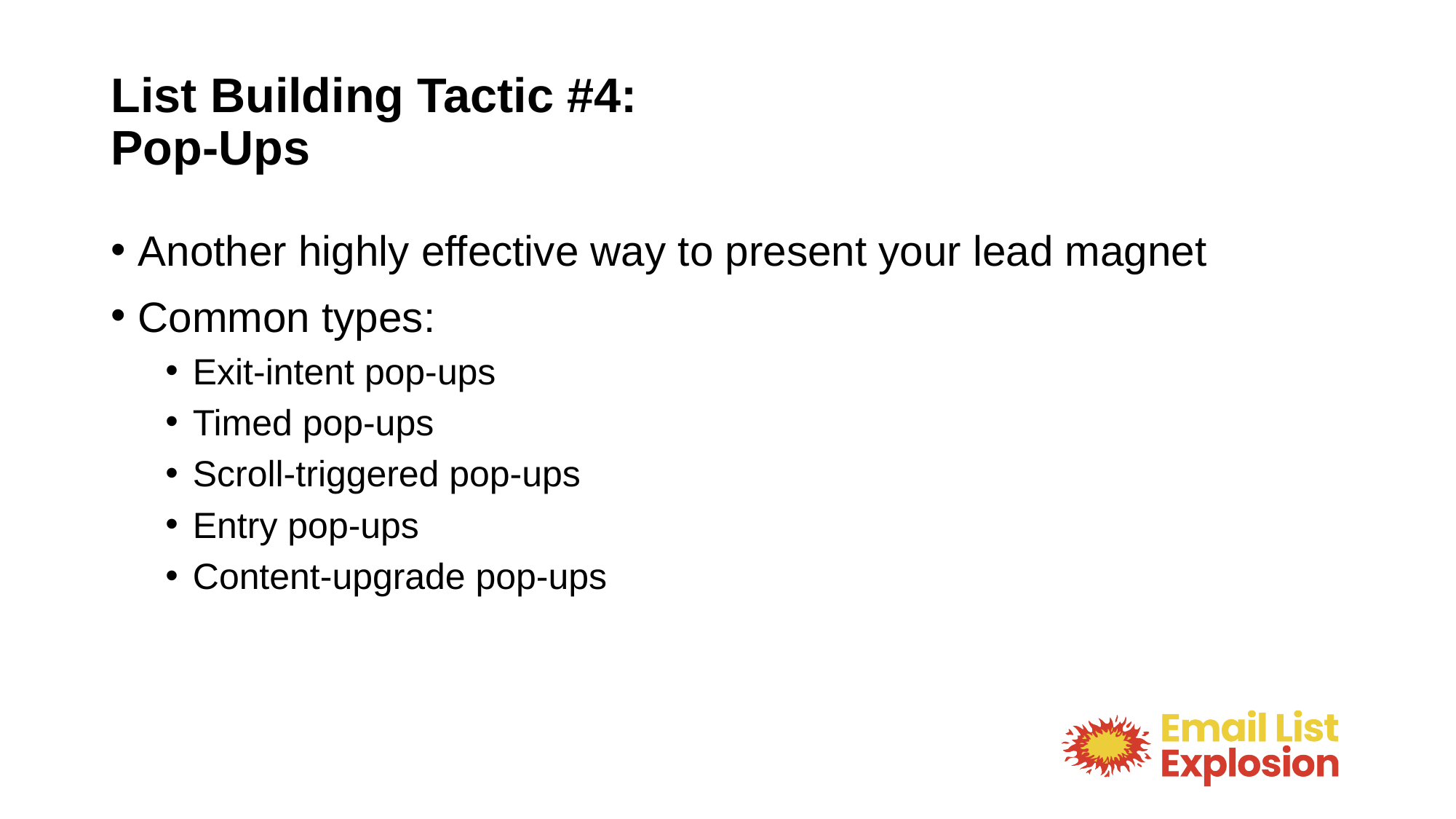

# List Building Tactic #4: Pop-Ups
Another highly effective way to present your lead magnet
Common types:
Exit-intent pop-ups
Timed pop-ups
Scroll-triggered pop-ups
Entry pop-ups
Content-upgrade pop-ups